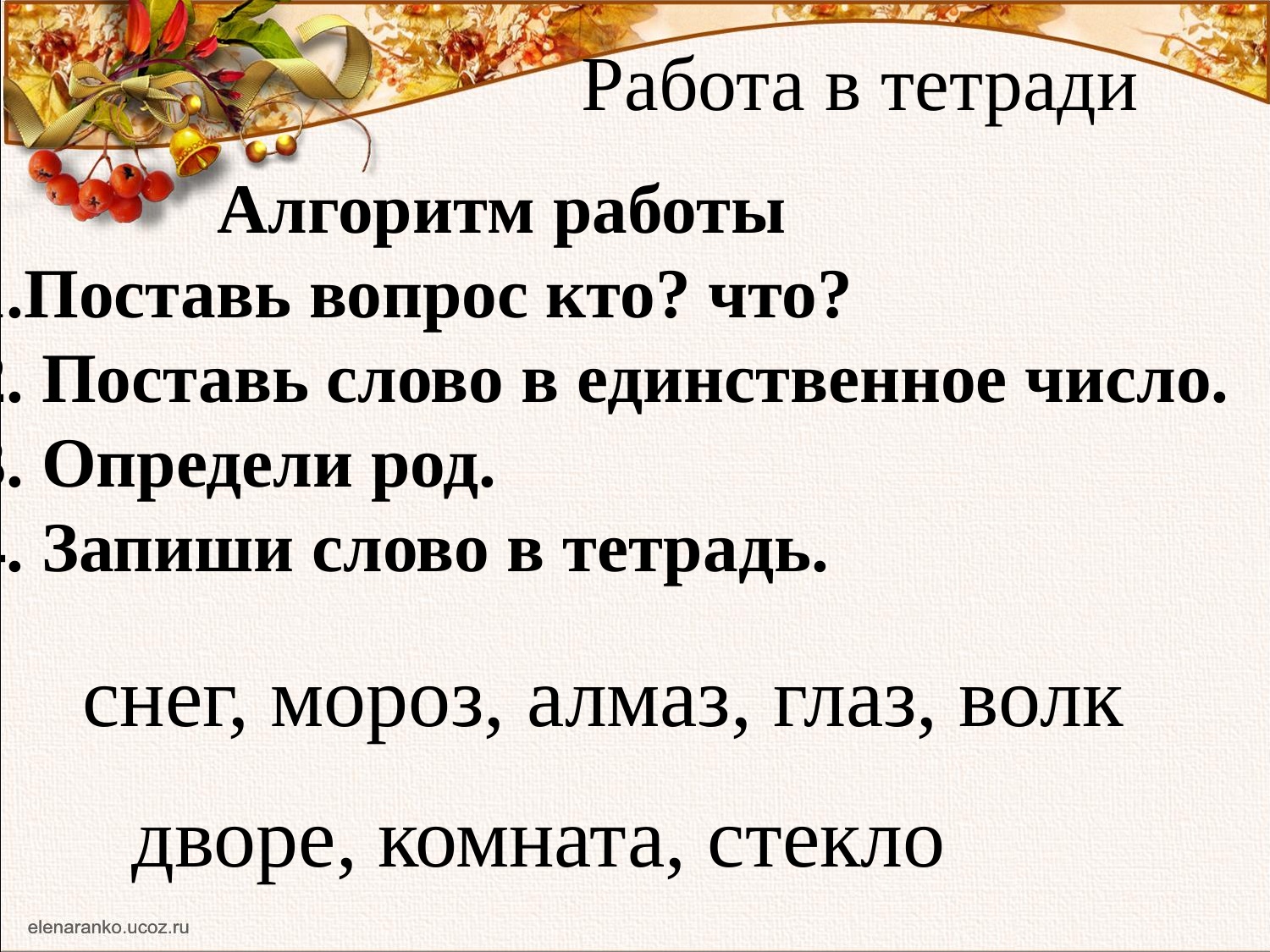

# Работа в тетради
              Алгоритм работы
Поставь вопрос кто? что?
2. Поставь слово в единственное число.
3. Определи род.
4. Запиши слово в тетрадь.
снег, мороз, алмаз, глаз, волк
дворе, комната, стекло